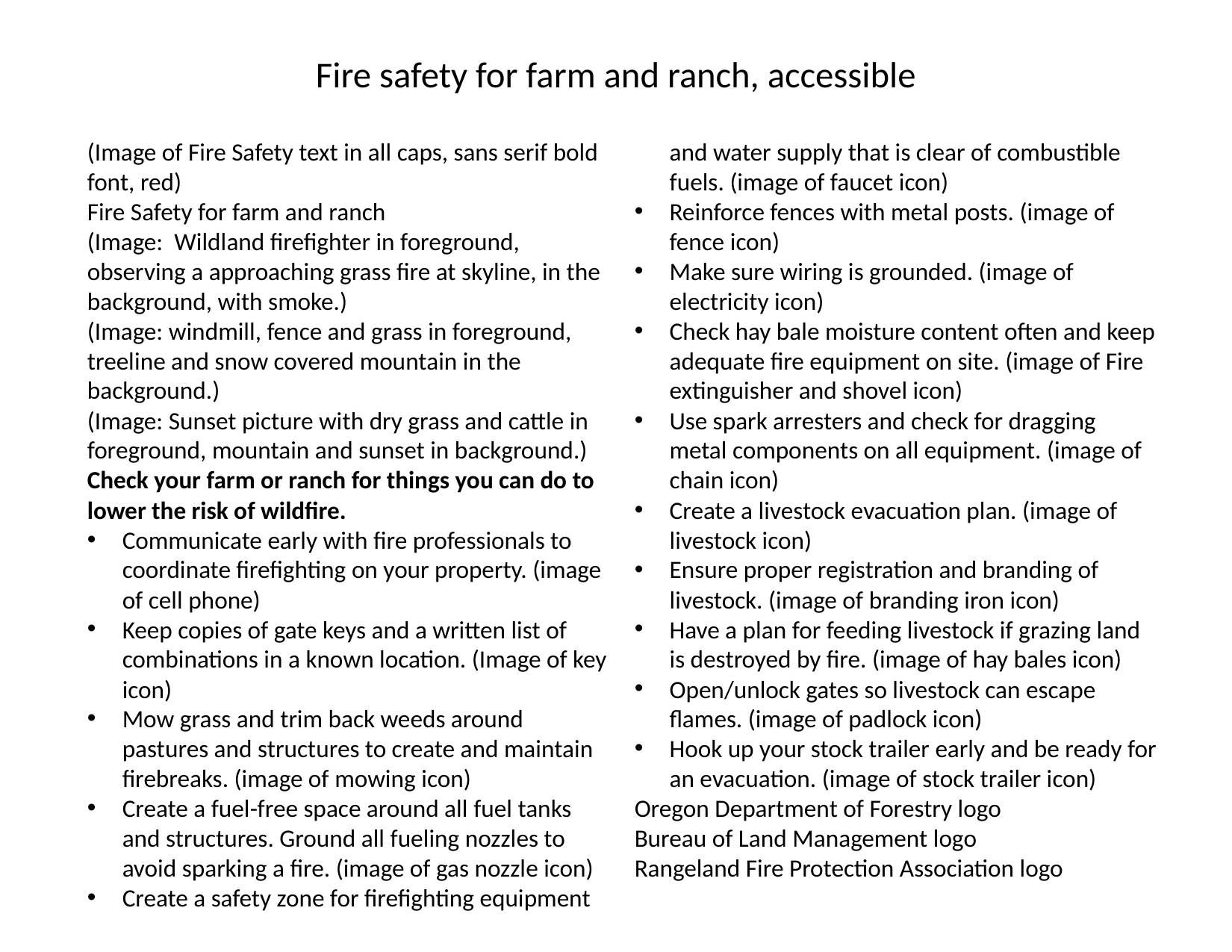

# Fire safety for farm and ranch, accessible
(Image of Fire Safety text in all caps, sans serif bold font, red)
Fire Safety for farm and ranch
(Image:  Wildland firefighter in foreground, observing a approaching grass fire at skyline, in the background, with smoke.)
(Image: windmill, fence and grass in foreground, treeline and snow covered mountain in the background.)
(Image: Sunset picture with dry grass and cattle in foreground, mountain and sunset in background.)
Check your farm or ranch for things you can do to lower the risk of wildfire.
Communicate early with fire professionals to coordinate firefighting on your property. (image of cell phone)
Keep copies of gate keys and a written list of combinations in a known location. (Image of key icon)
Mow grass and trim back weeds around pastures and structures to create and maintain firebreaks. (image of mowing icon)
Create a fuel-free space around all fuel tanks and structures. Ground all fueling nozzles to avoid sparking a fire. (image of gas nozzle icon)
Create a safety zone for firefighting equipment and water supply that is clear of combustible fuels. (image of faucet icon)
Reinforce fences with metal posts. (image of fence icon)
Make sure wiring is grounded. (image of electricity icon)
Check hay bale moisture content often and keep adequate fire equipment on site. (image of Fire extinguisher and shovel icon)
Use spark arresters and check for dragging metal components on all equipment. (image of chain icon)
Create a livestock evacuation plan. (image of livestock icon)
Ensure proper registration and branding of livestock. (image of branding iron icon)
Have a plan for feeding livestock if grazing land is destroyed by fire. (image of hay bales icon)
Open/unlock gates so livestock can escape flames. (image of padlock icon)
Hook up your stock trailer early and be ready for an evacuation. (image of stock trailer icon)
Oregon Department of Forestry logo
Bureau of Land Management logo
Rangeland Fire Protection Association logo